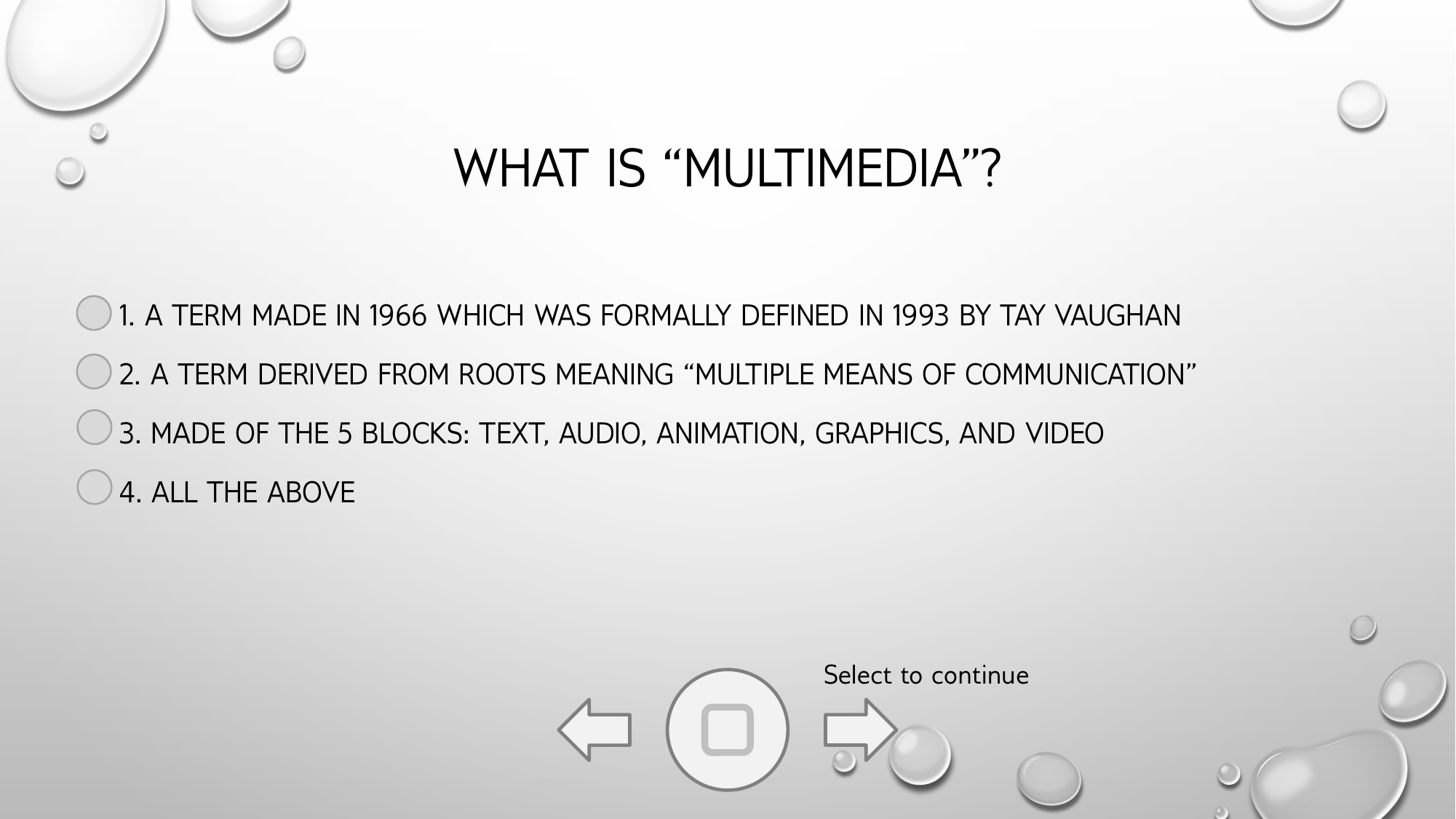

# What is “Multimedia”?
1. A term made in 1966 which was formally defined in 1993 by Tay Vaughan
2. A term derived from roots meaning “multiple means of communication”
3. Made of the 5 blocks: Text, Audio, Animation, Graphics, and Video
4. All the above

Select to continue